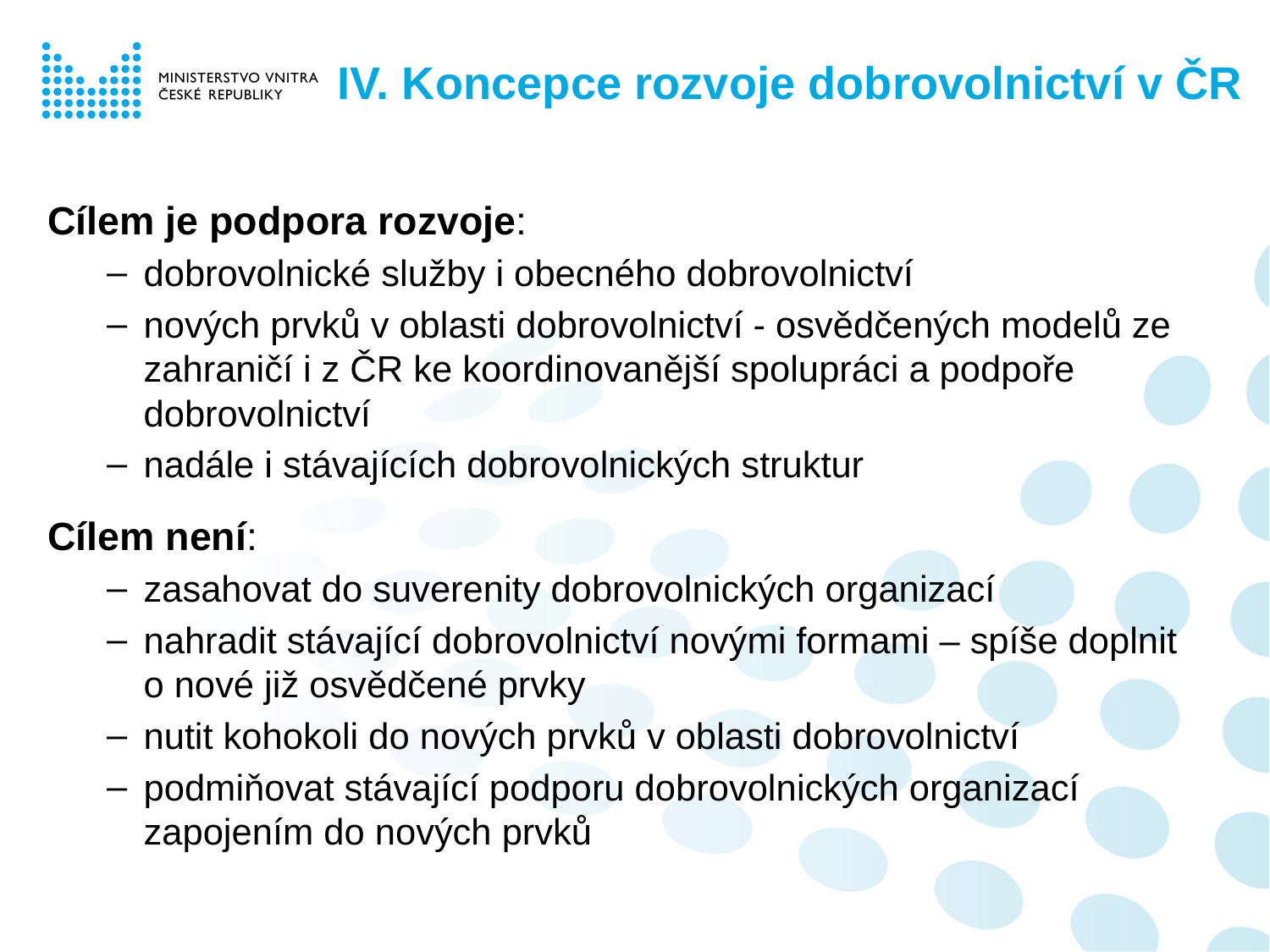

# IV. Koncepce rozvoje dobrovolnictví v ČR

Cílem je podpora rozvoje:
dobrovolnické služby i obecného dobrovolnictví
nových prvků v oblasti dobrovolnictví - osvědčených modelů ze zahraničí i z ČR ke koordinovanější spolupráci a podpoře dobrovolnictví
nadále i stávajících dobrovolnických struktur

Cílem není:
zasahovat do suverenity dobrovolnických organizací
nahradit stávající dobrovolnictví novými formami – spíše doplnit o nové již osvědčené prvky
nutit kohokoli do nových prvků v oblasti dobrovolnictví
podmiňovat stávající podporu dobrovolnických organizací zapojením do nových prvků